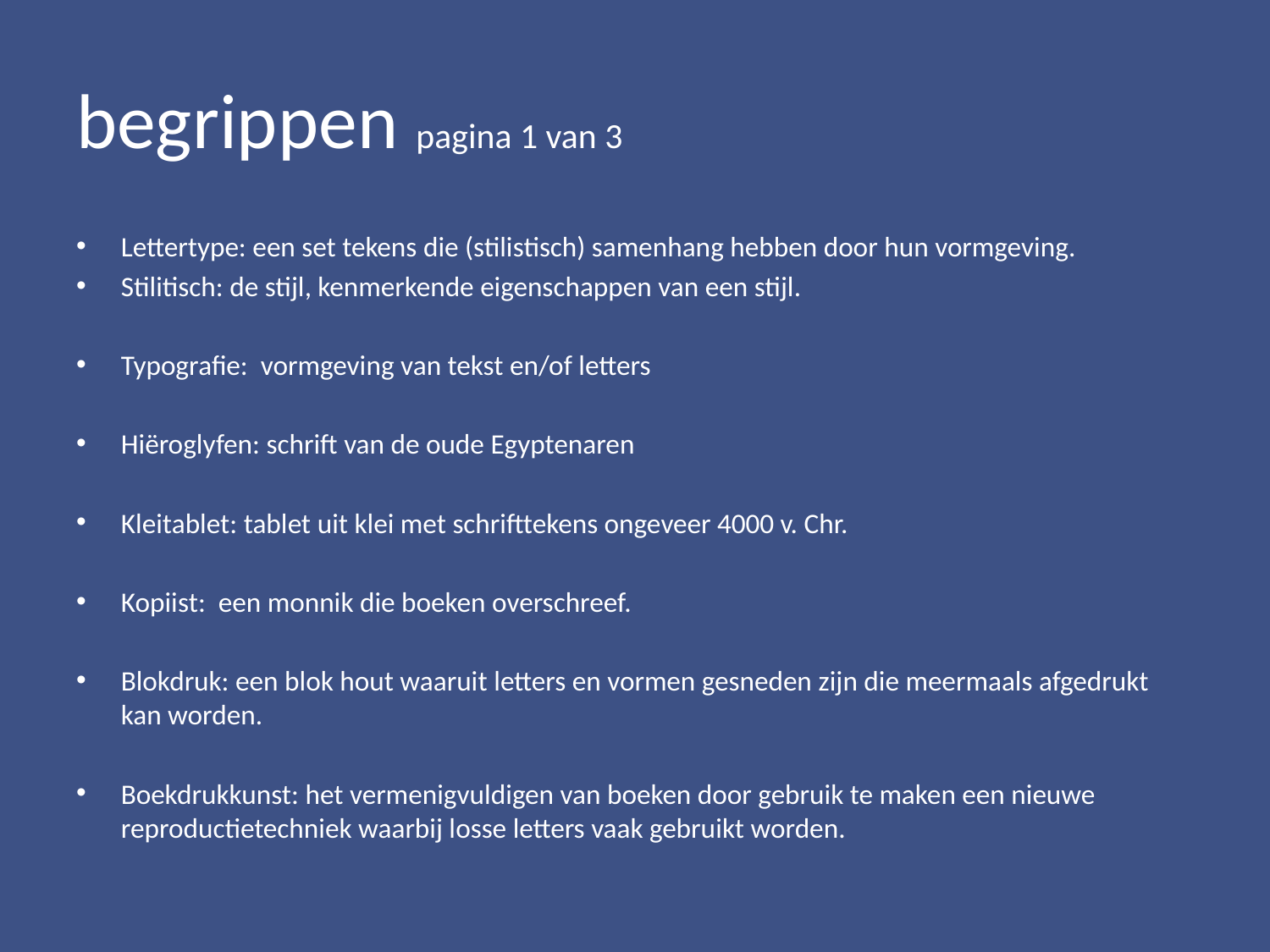

# begrippen pagina 1 van 3
Lettertype: een set tekens die (stilistisch) samenhang hebben door hun vormgeving.
Stilitisch: de stijl, kenmerkende eigenschappen van een stijl.

Typografie:  vormgeving van tekst en/of letters

Hiëroglyfen: schrift van de oude Egyptenaren

Kleitablet: tablet uit klei met schrifttekens ongeveer 4000 v. Chr.

Kopiist:  een monnik die boeken overschreef.

Blokdruk: een blok hout waaruit letters en vormen gesneden zijn die meermaals afgedrukt kan worden.

Boekdrukkunst: het vermenigvuldigen van boeken door gebruik te maken een nieuwe reproductietechniek waarbij losse letters vaak gebruikt worden.